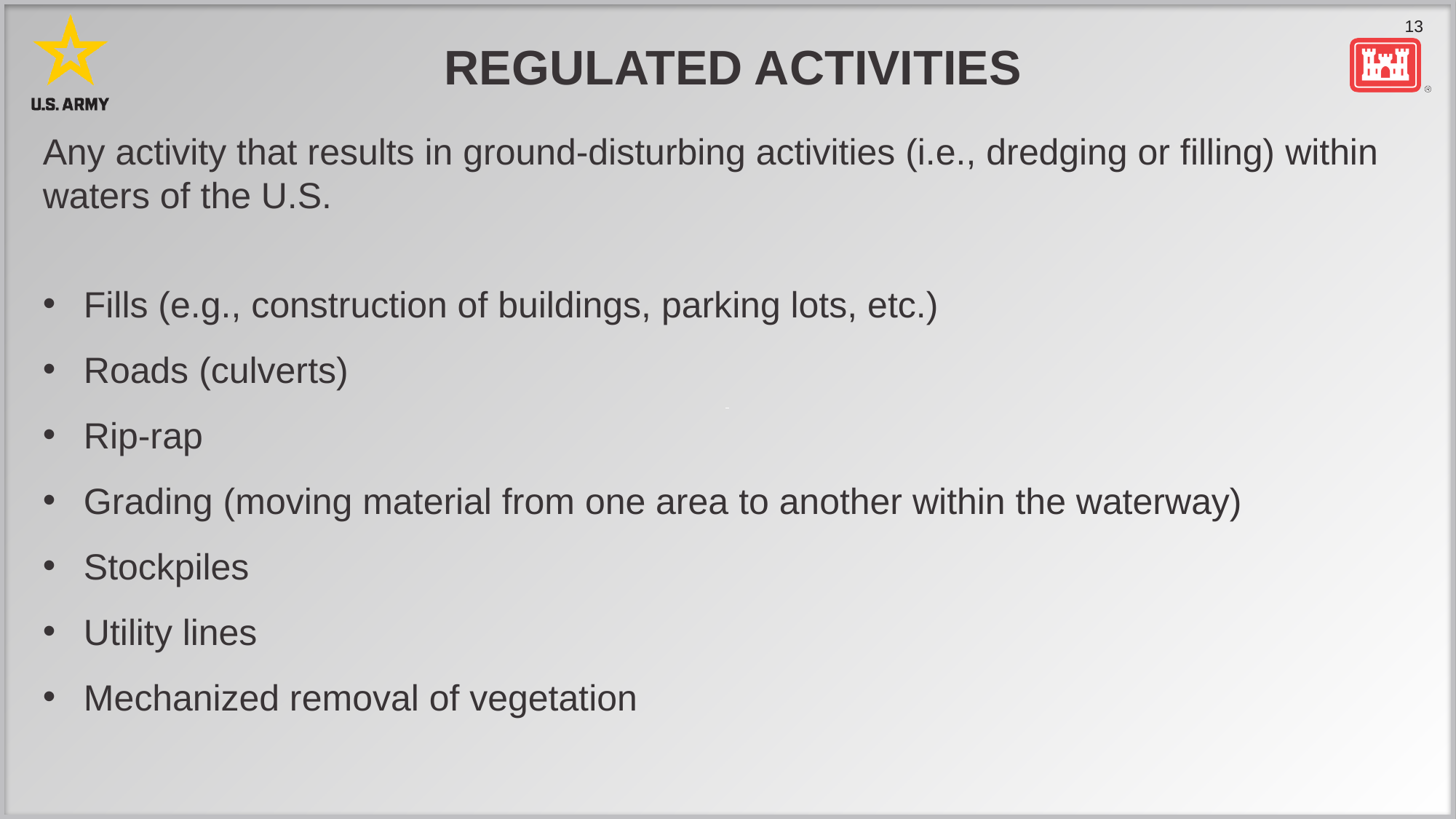

# Regulated activities
Any activity that results in ground-disturbing activities (i.e., dredging or filling) within waters of the U.S.

Fills (e.g., construction of buildings, parking lots, etc.)
Roads (culverts)
Rip-rap
Grading (moving material from one area to another within the waterway)
Stockpiles
Utility lines
Mechanized removal of vegetation